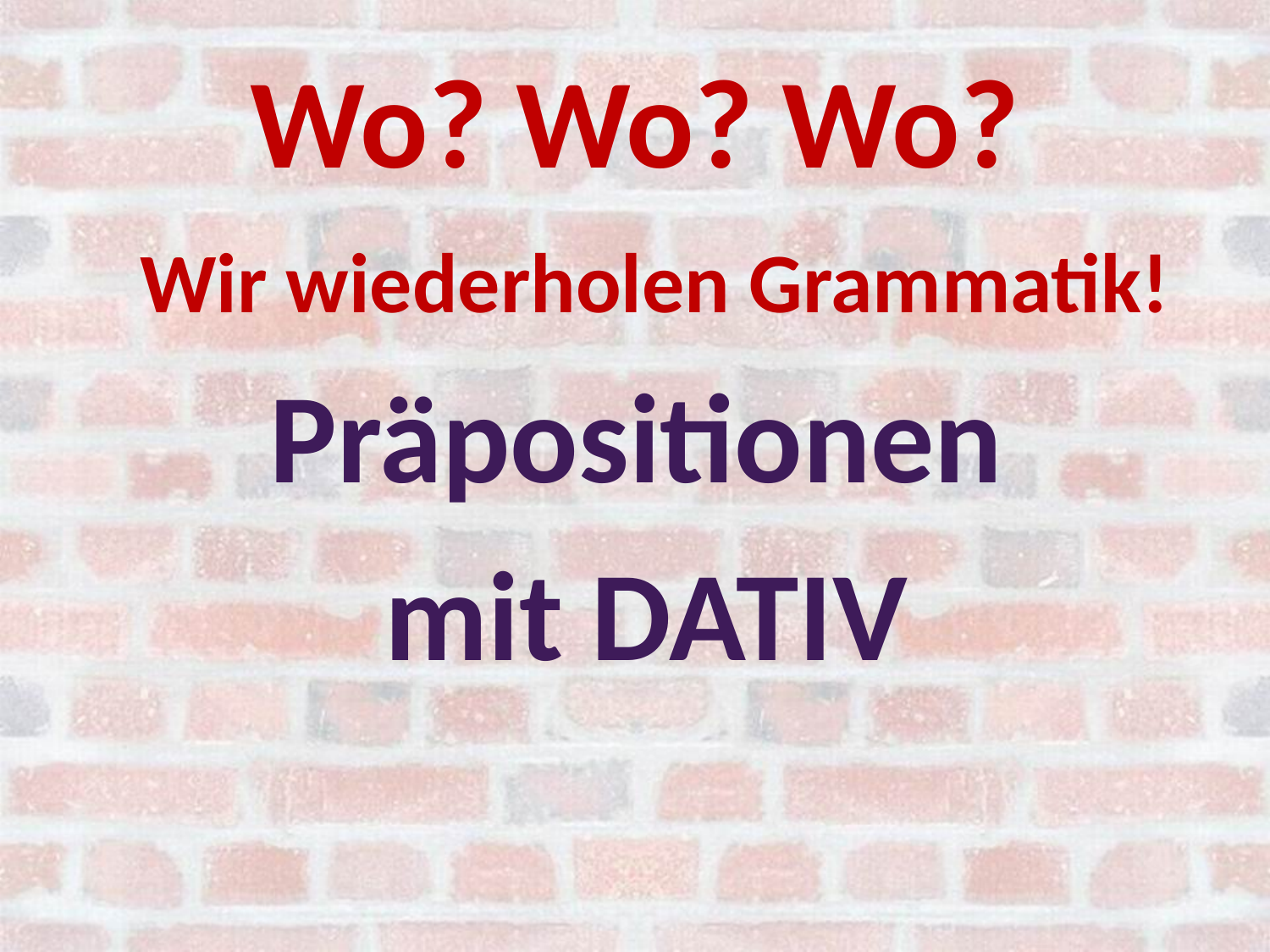

# Wo? Wo? Wo?
          Wir wiederholen Grammatik!
     Präpositionen
   mit DATIV